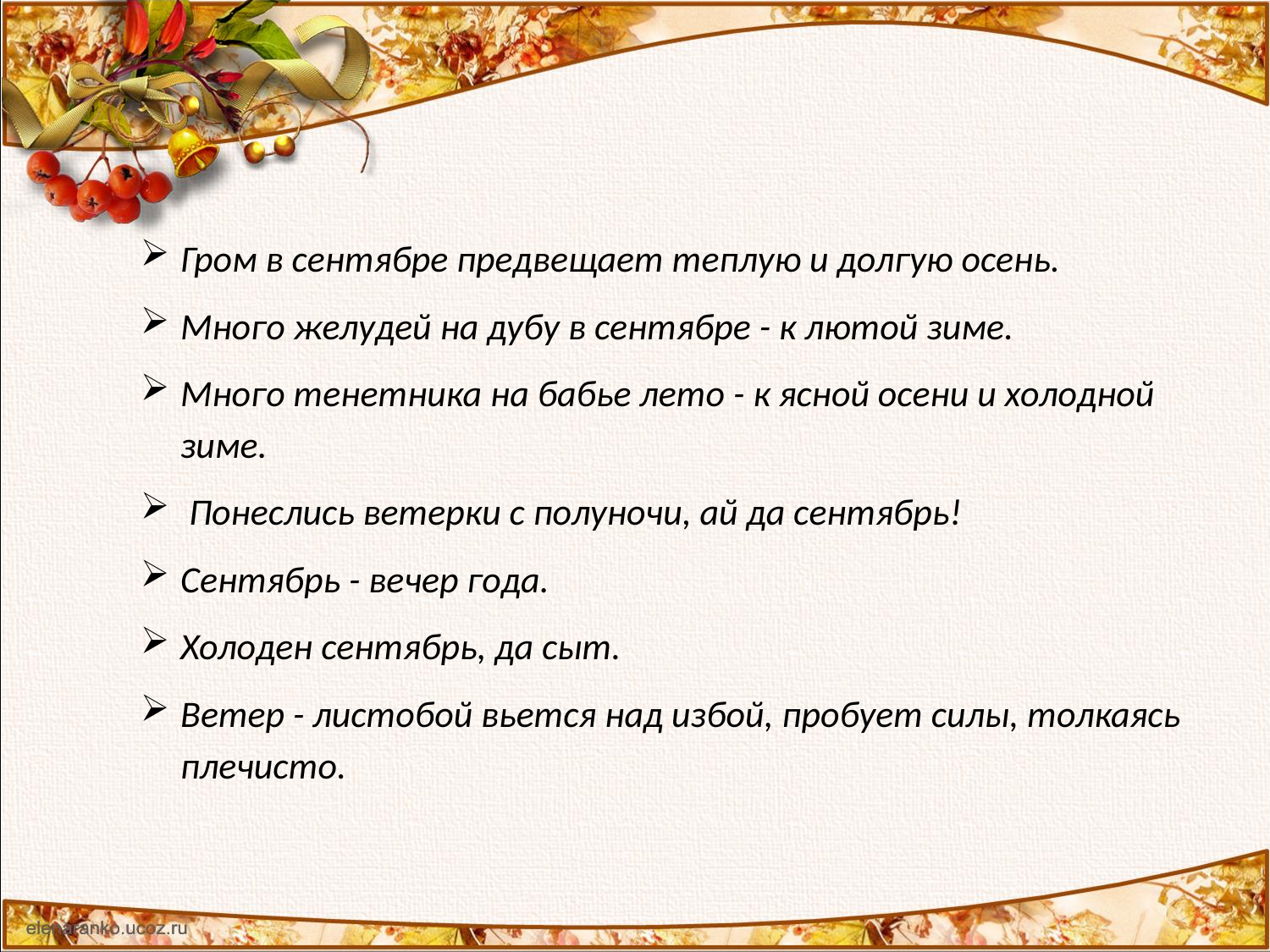

Гром в сентябре предвещает теплую и долгую осень.
Много желудей на дубу в сентябре - к лютой зиме.
Много тенетника на бабье лето - к ясной осени и холодной зиме.
 Понеслись ветерки с полуночи, ай да сентябрь!
Сентябрь - вечер года.
Холоден сентябрь, да сыт.
Ветер - листобой вьется над избой, пробует силы, толкаясь плечисто.